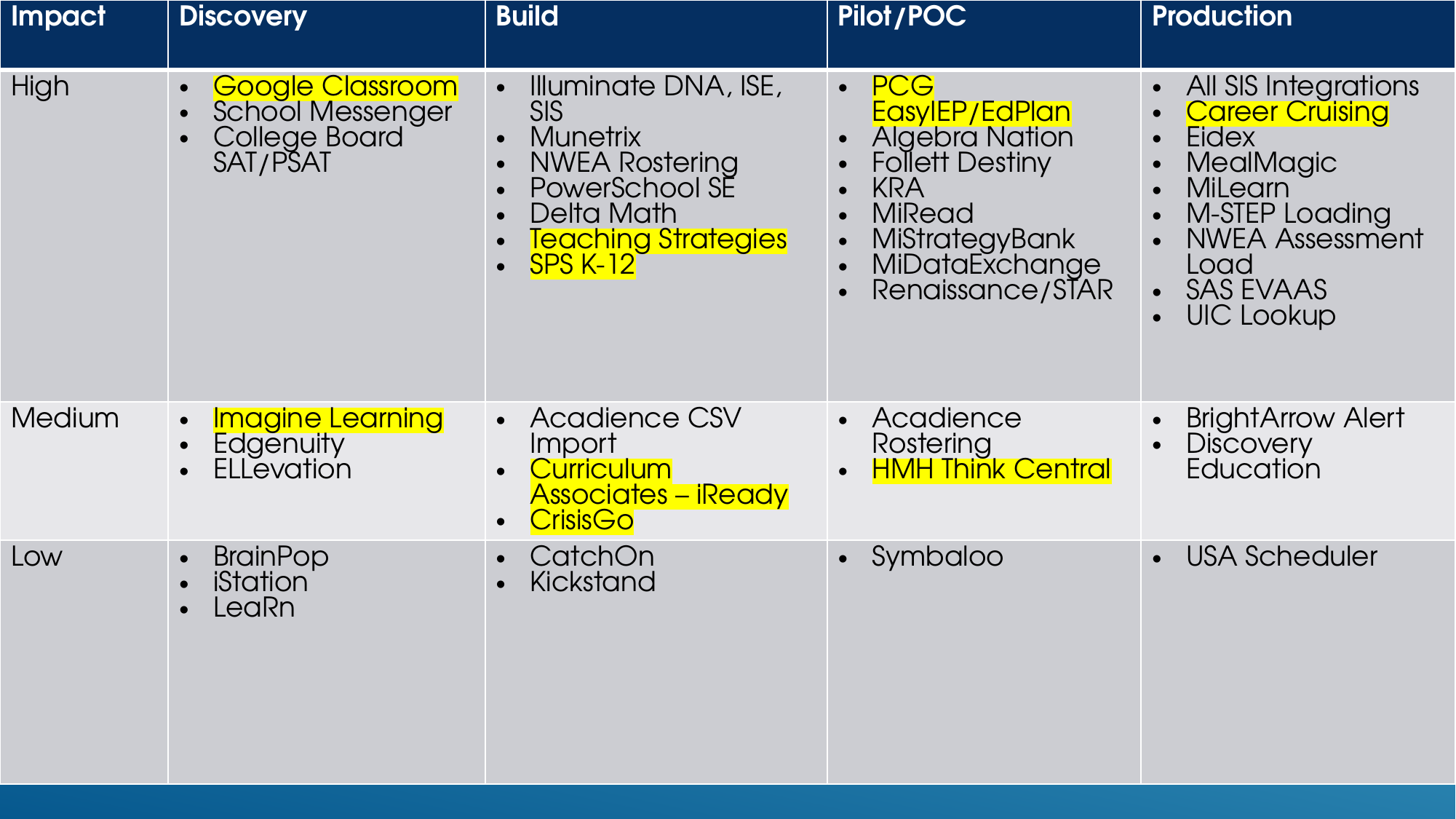

| Impact | Discovery | Build | Pilot/POC | Production |
| --- | --- | --- | --- | --- |
| High | Google Classroom School Messenger College Board SAT/PSAT | Illuminate DNA, ISE, SIS Munetrix NWEA Rostering PowerSchool SE Delta Math Teaching Strategies SPS K-12 | PCG EasyIEP/EdPlan Algebra Nation Follett Destiny KRA MiRead MiStrategyBank MiDataExchange Renaissance/STAR | All SIS Integrations Career Cruising Eidex MealMagic MiLearn M-STEP Loading NWEA Assessment Load SAS EVAAS UIC Lookup |
| Medium | Imagine Learning Edgenuity ELLevation | Acadience CSV Import Curriculum Associates – iReady CrisisGo | Acadience Rostering HMH Think Central | BrightArrow Alert Discovery Education |
| Low | BrainPop iStation LeaRn | CatchOn Kickstand | Symbaloo | USA Scheduler |